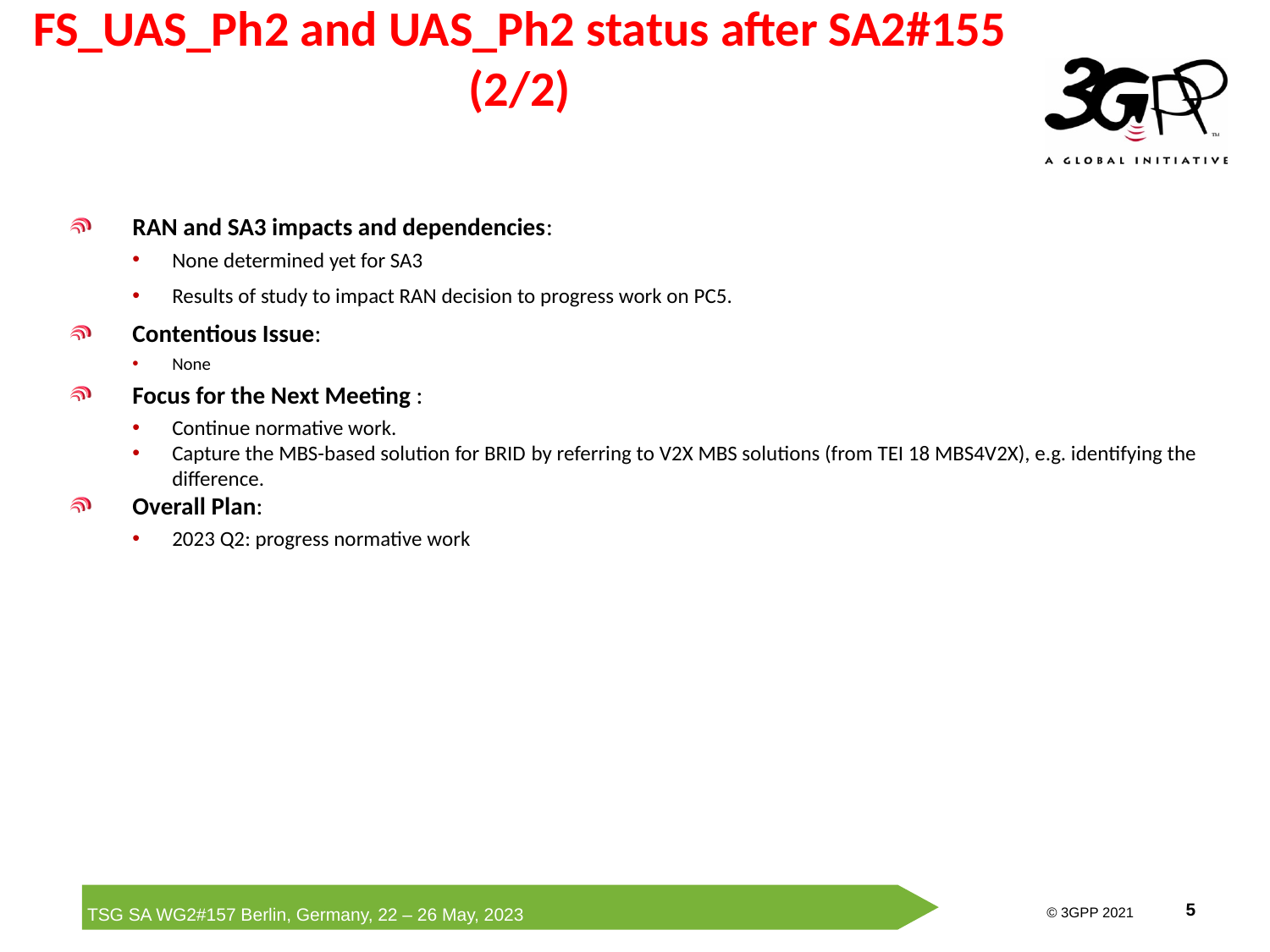

# FS_UAS_Ph2 and UAS_Ph2 status after SA2#155 (2/2)
RAN and SA3 impacts and dependencies:
None determined yet for SA3
Results of study to impact RAN decision to progress work on PC5.
Contentious Issue:
None
Focus for the Next Meeting :
Continue normative work.
Capture the MBS-based solution for BRID by referring to V2X MBS solutions (from TEI 18 MBS4V2X), e.g. identifying the difference.
Overall Plan:
2023 Q2: progress normative work